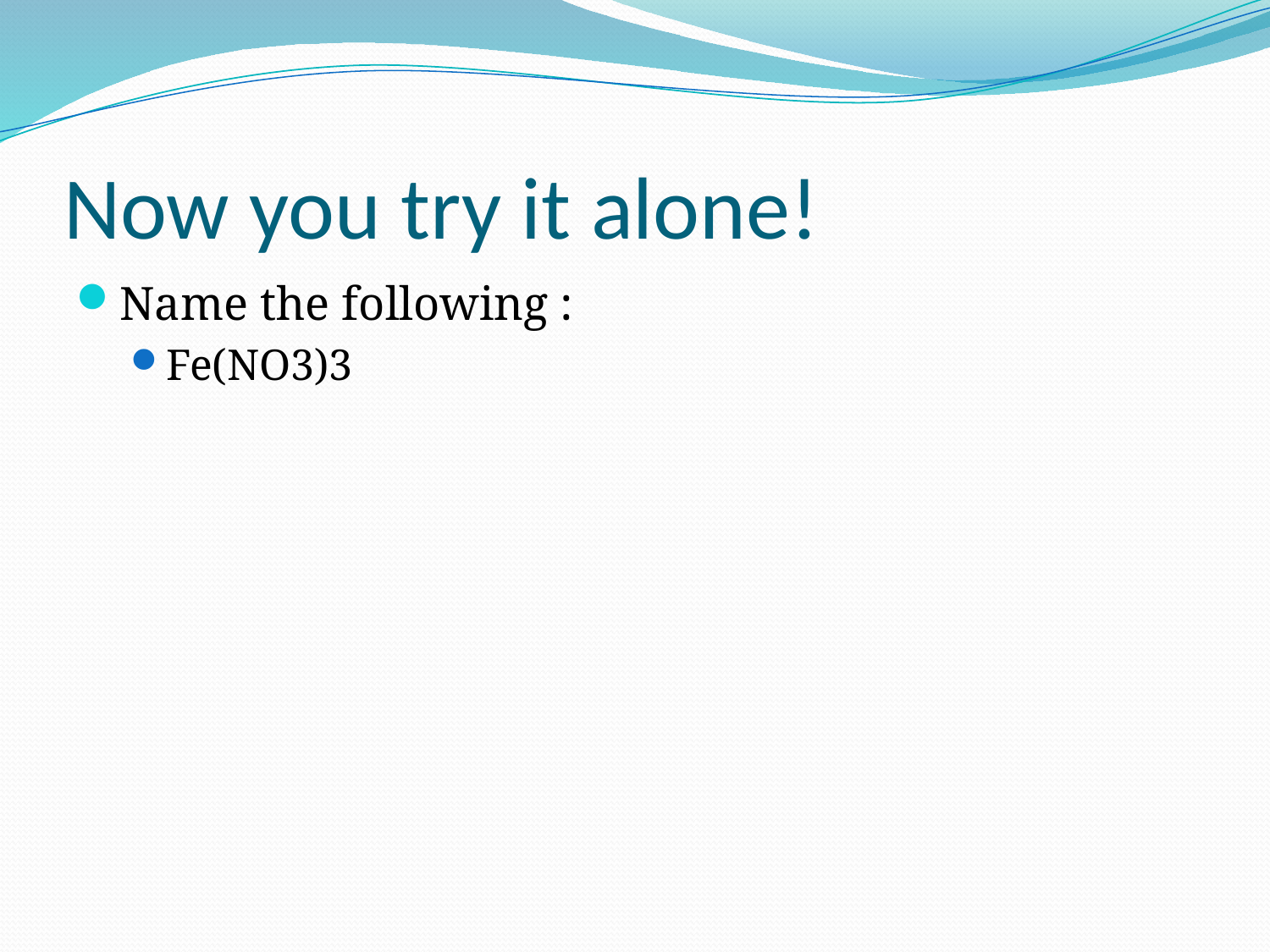

# Now you try it alone!
Name the following :
Fe(NO3)3